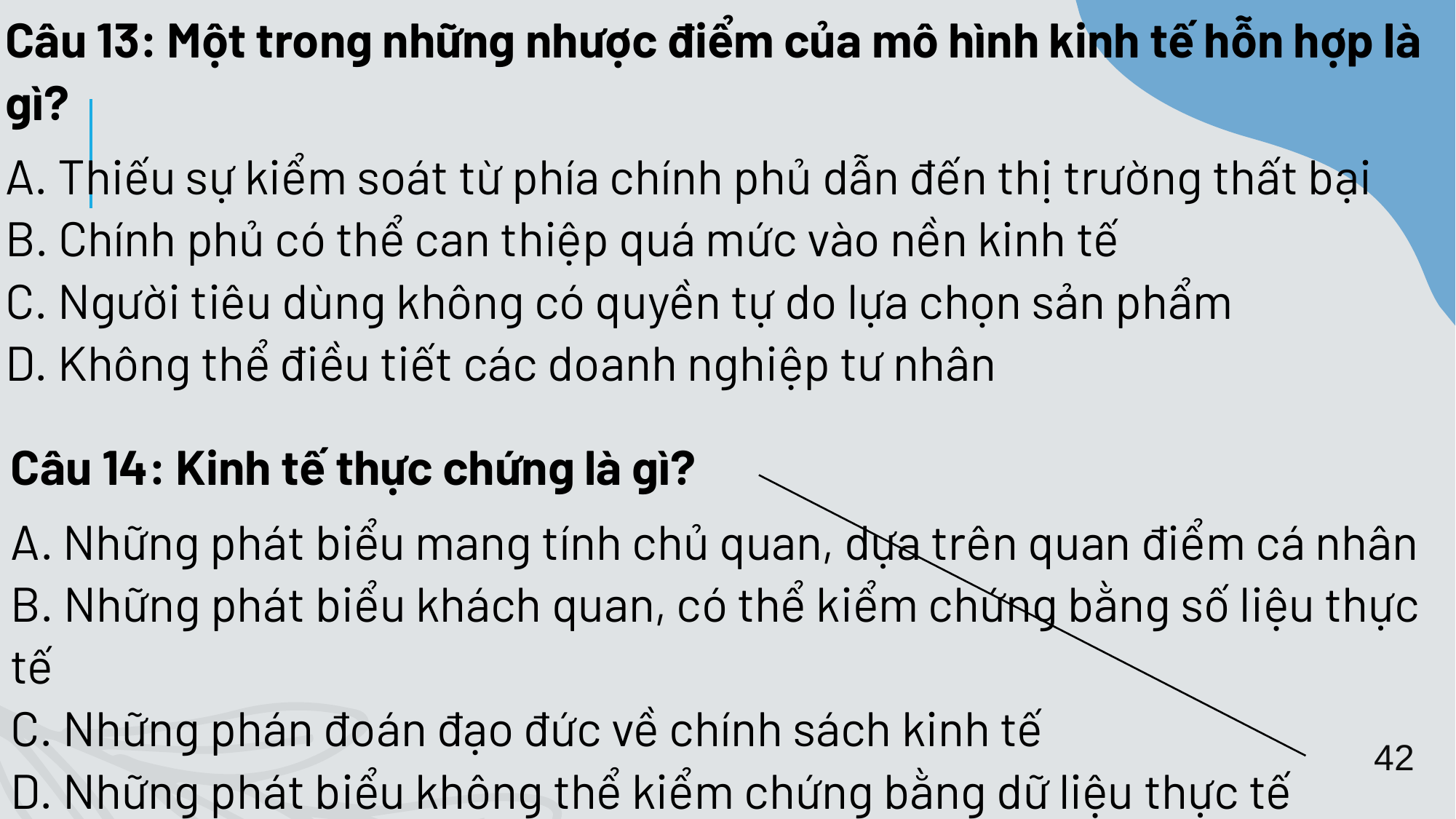

Câu 13: Một trong những nhược điểm của mô hình kinh tế hỗn hợp là gì?
A. Thiếu sự kiểm soát từ phía chính phủ dẫn đến thị trường thất bại
B. Chính phủ có thể can thiệp quá mức vào nền kinh tế
C. Người tiêu dùng không có quyền tự do lựa chọn sản phẩm
D. Không thể điều tiết các doanh nghiệp tư nhân

Câu 14: Kinh tế thực chứng là gì?
A. Những phát biểu mang tính chủ quan, dựa trên quan điểm cá nhân
B. Những phát biểu khách quan, có thể kiểm chứng bằng số liệu thực tế
C. Những phán đoán đạo đức về chính sách kinh tế
D. Những phát biểu không thể kiểm chứng bằng dữ liệu thực tế
42